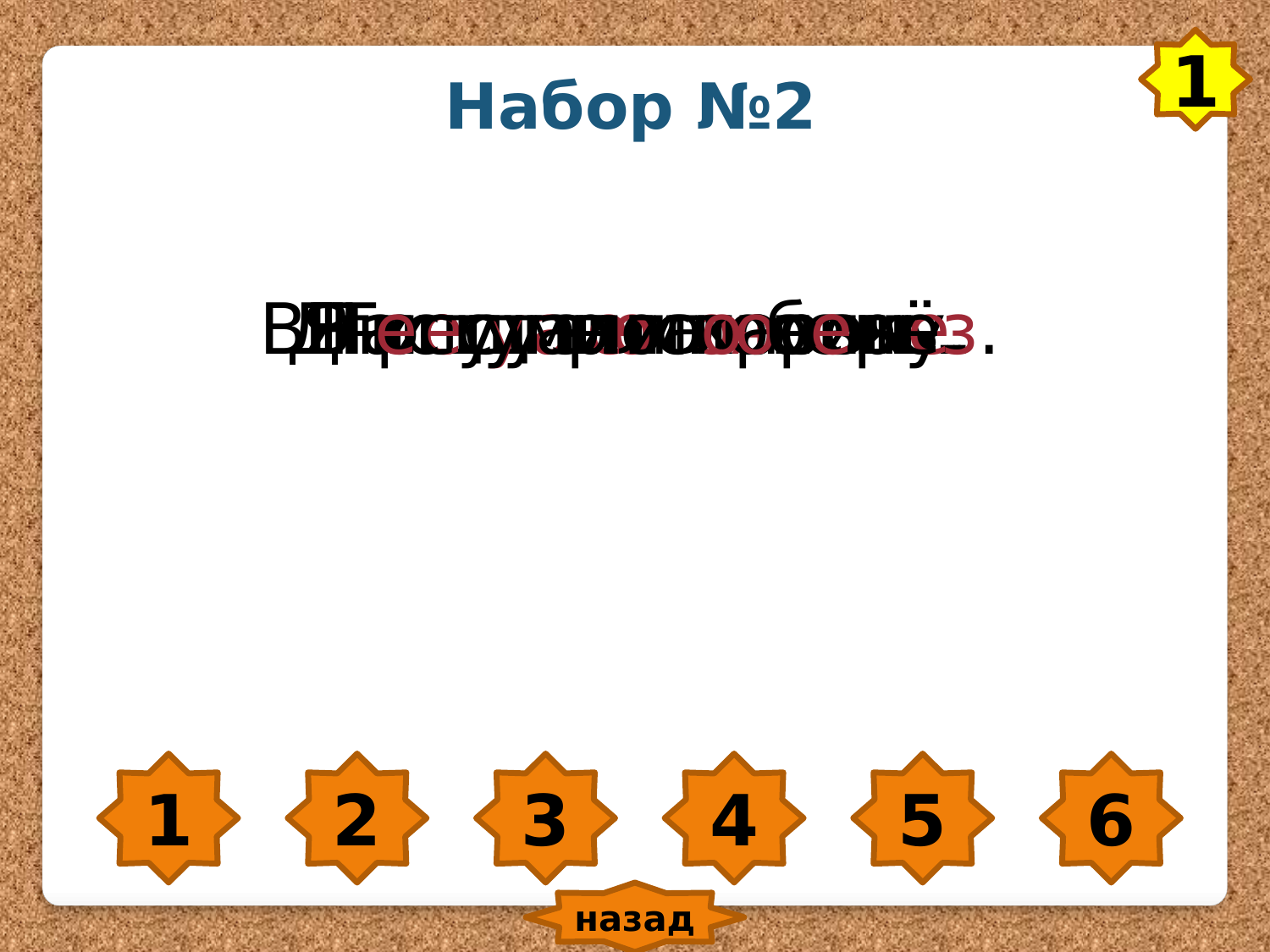

1
Набор №2
Дни стали короче.
Я ищу землянику.
Наступила осень.
В лесу росла ель.
В лесу много берёз.
Трещат морозы.
1
2
3
4
5
6
назад